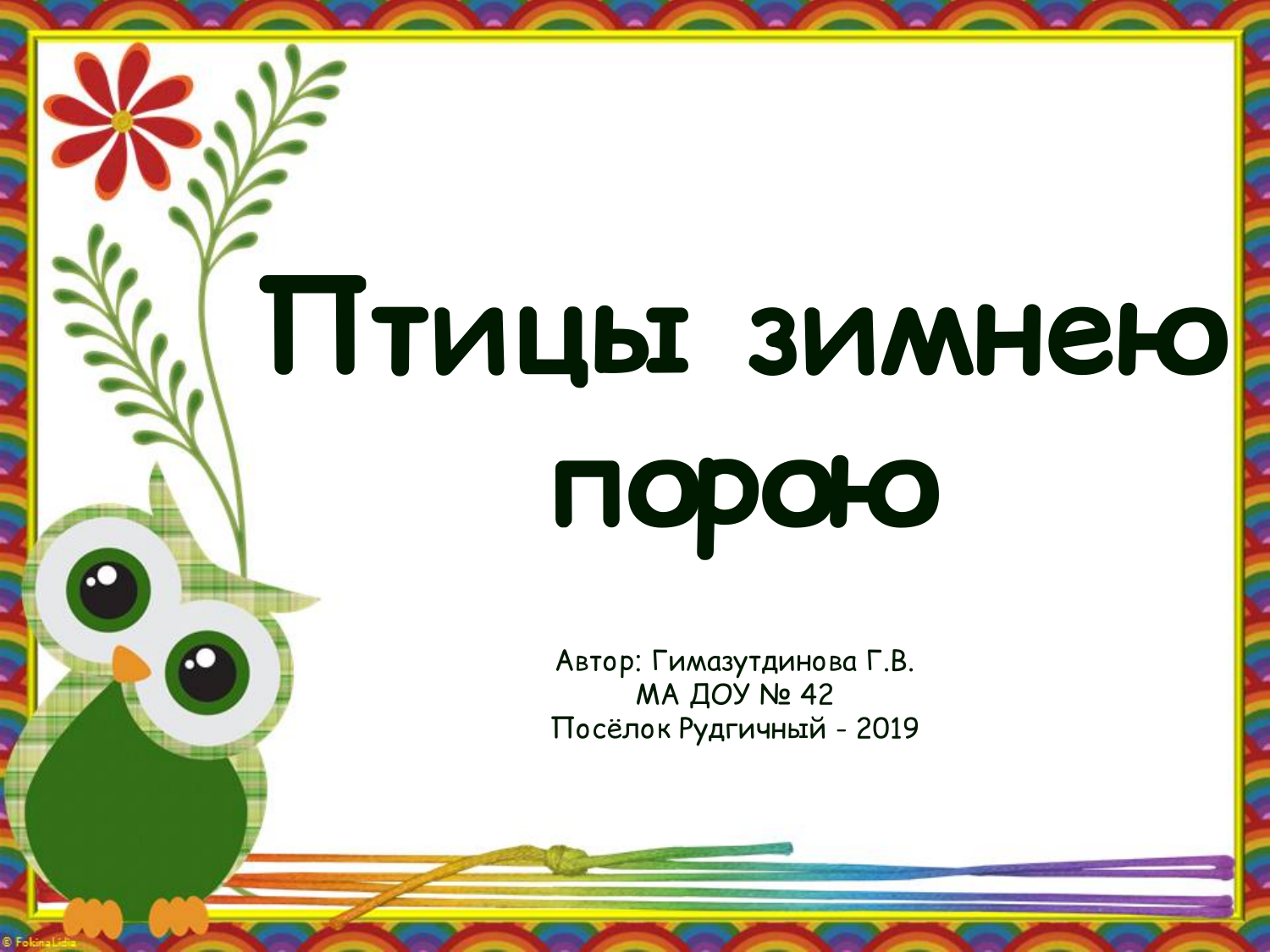

# Птицы зимнею порою
Автор: Гимазутдинова Г.В.
МА ДОУ № 42
Посёлок Рудгичный - 2019